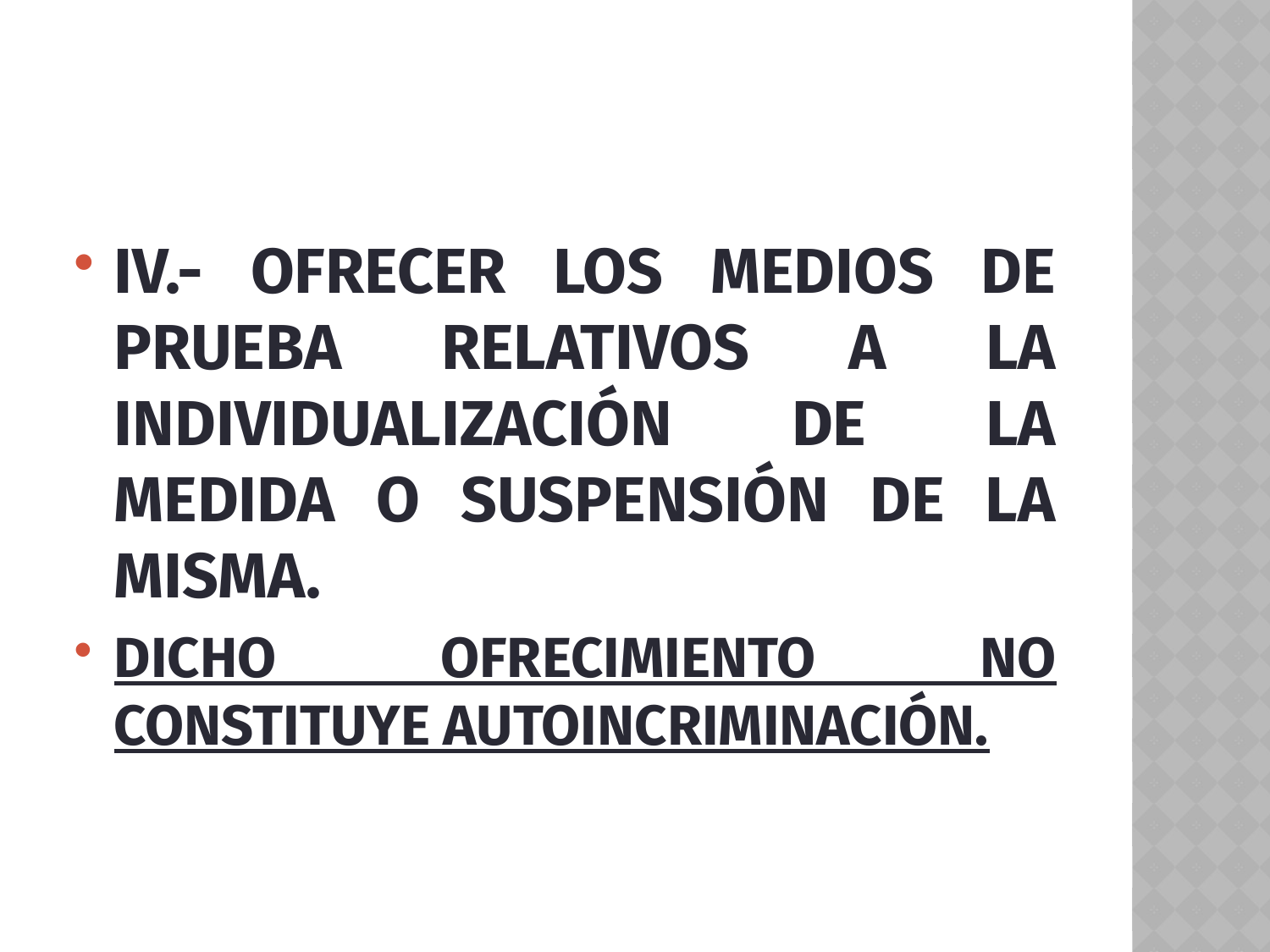

#
IV.- OFRECER LOS MEDIOS DE PRUEBA RELATIVOS A LA INDIVIDUALIZACIÓN DE LA MEDIDA O SUSPENSIÓN DE LA MISMA.
DICHO OFRECIMIENTO NO CONSTITUYE AUTOINCRIMINACIÓN.